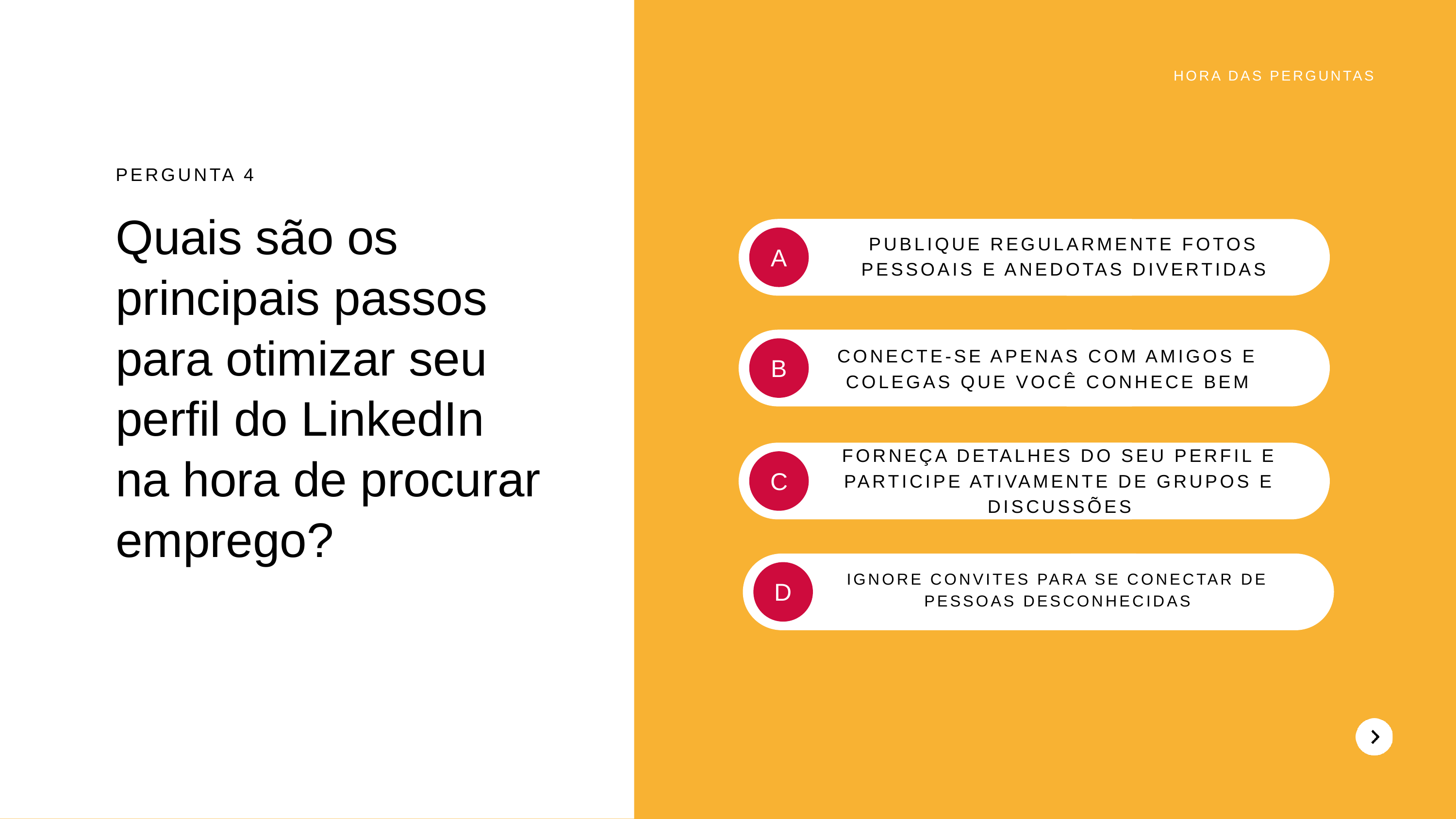

HORA DAS PERGUNTAS
PERGUNTA 4
Quais são os principais passos para otimizar seu perfil do LinkedIn na hora de procurar emprego?

PUBLIQUE REGULARMENTE FOTOS PESSOAIS E ANEDOTAS DIVERTIDAS
A

CONECTE-SE APENAS COM AMIGOS E COLEGAS QUE VOCÊ CONHECE BEM
B
FORNEÇA DETALHES DO SEU PERFIL E PARTICIPE ATIVAMENTE DE GRUPOS E DISCUSSÕES

C

IGNORE CONVITES PARA SE CONECTAR DE PESSOAS DESCONHECIDAS
D